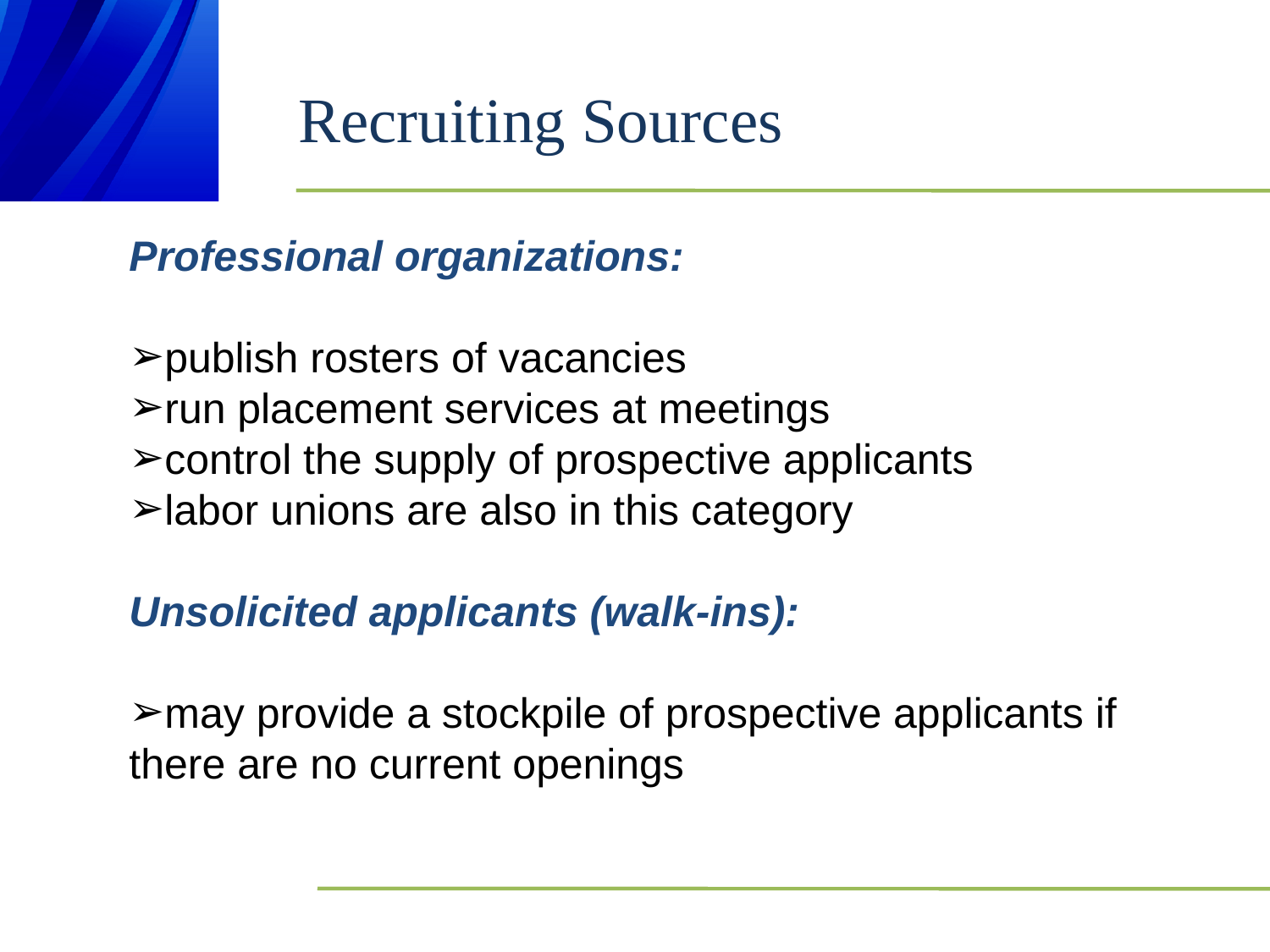

# Recruiting Sources
Professional organizations:

publish rosters of vacancies
run placement services at meetings
control the supply of prospective applicants
labor unions are also in this category

Unsolicited applicants (walk-ins):

may provide a stockpile of prospective applicants if there are no current openings